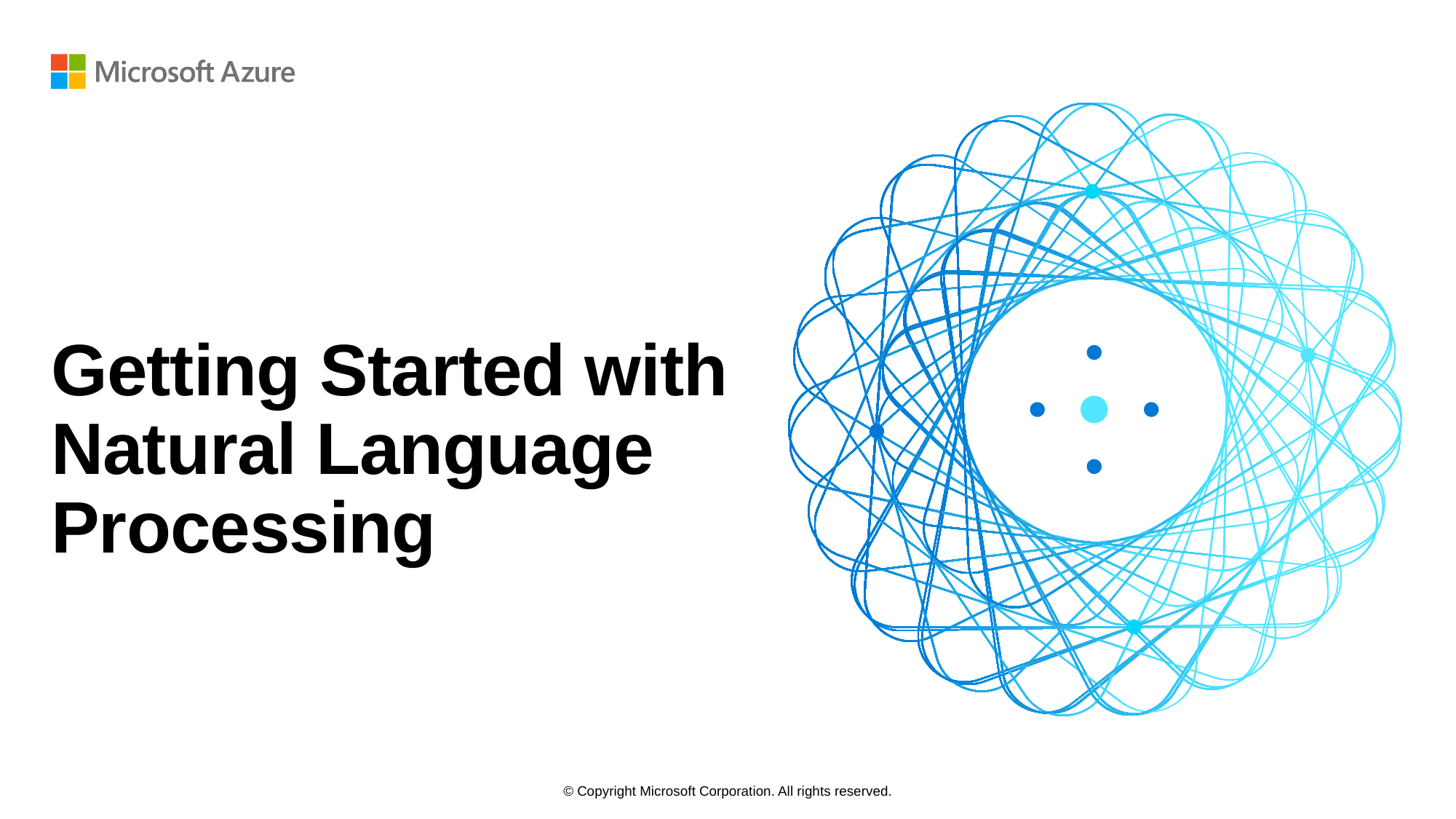

# Getting Started with Natural Language Processing